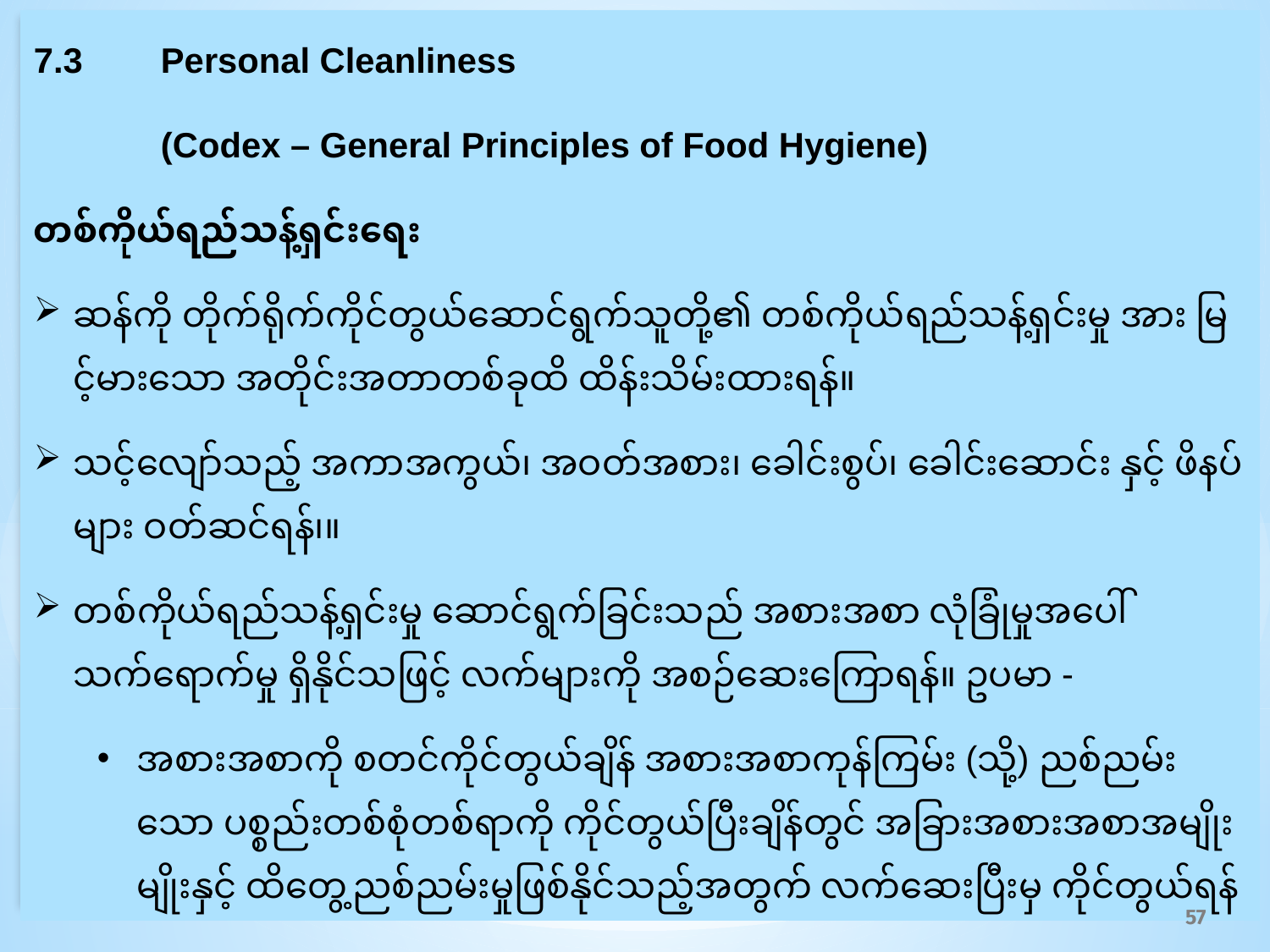

7.3	Personal Cleanliness
	(Codex – General Principles of Food Hygiene)
တစ်ကိုယ်ရည်သန့်ရှင်းရေး
ဆန်ကို တိုက်ရိုက်ကိုင်တွယ်ဆောင်ရွက်သူတို့၏ တစ်ကိုယ်ရည်သန့်ရှင်းမှု အား မြင့်မားသော အတိုင်းအတာတစ်ခုထိ ထိန်းသိမ်းထားရန်။
သင့်လျော်သည့် အကာအကွယ်၊ အဝတ်အစား၊ ခေါင်းစွပ်၊ ခေါင်းဆောင်း နှင့် ဖိနပ်များ ဝတ်ဆင်ရန်၊။
တစ်ကိုယ်ရည်သန့်ရှင်းမှု ဆောင်ရွက်ခြင်းသည် အစားအစာ လုံခြုံမှုအပေါ် သက်ရောက်မှု ရှိနိုင်သဖြင့် လက်များကို အစဉ်ဆေးကြောရန်။ ဥပမာ -
အစားအစာကို စတင်ကိုင်တွယ်ချိန် အစားအစာကုန်ကြမ်း (သို့) ညစ်ညမ်းသော ပစ္စည်းတစ်စုံတစ်ရာကို ကိုင်တွယ်ပြီးချိန်တွင် အခြားအစားအစာအမျိုးမျိုးနှင့် ထိတွေ့ညစ်ညမ်းမှုဖြစ်နိုင်သည့်အတွက် လက်ဆေးပြီးမှ ကိုင်တွယ်ရန်
57